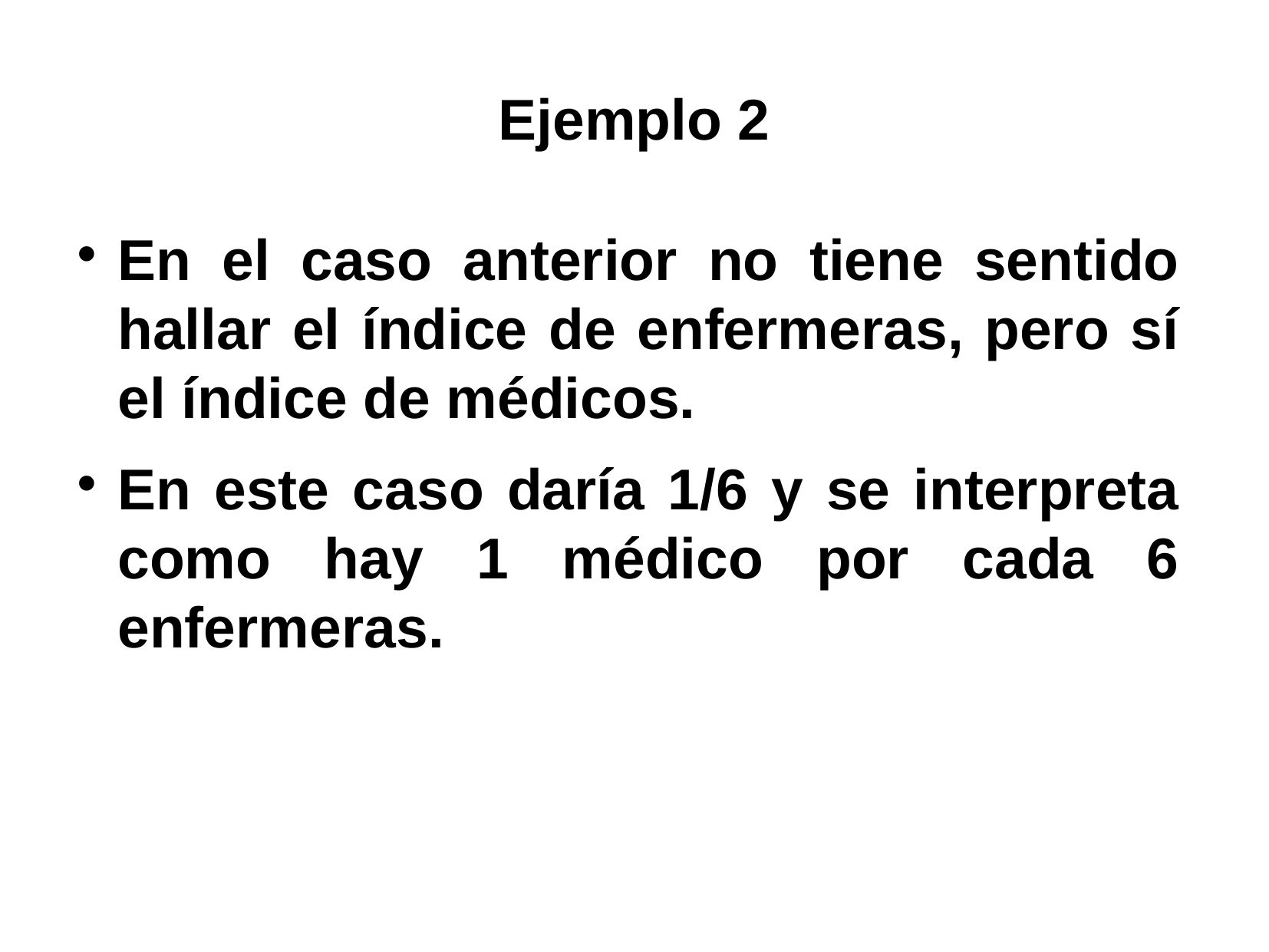

Ejemplo 2
En el caso anterior no tiene sentido hallar el índice de enfermeras, pero sí el índice de médicos.
En este caso daría 1/6 y se interpreta como hay 1 médico por cada 6 enfermeras.